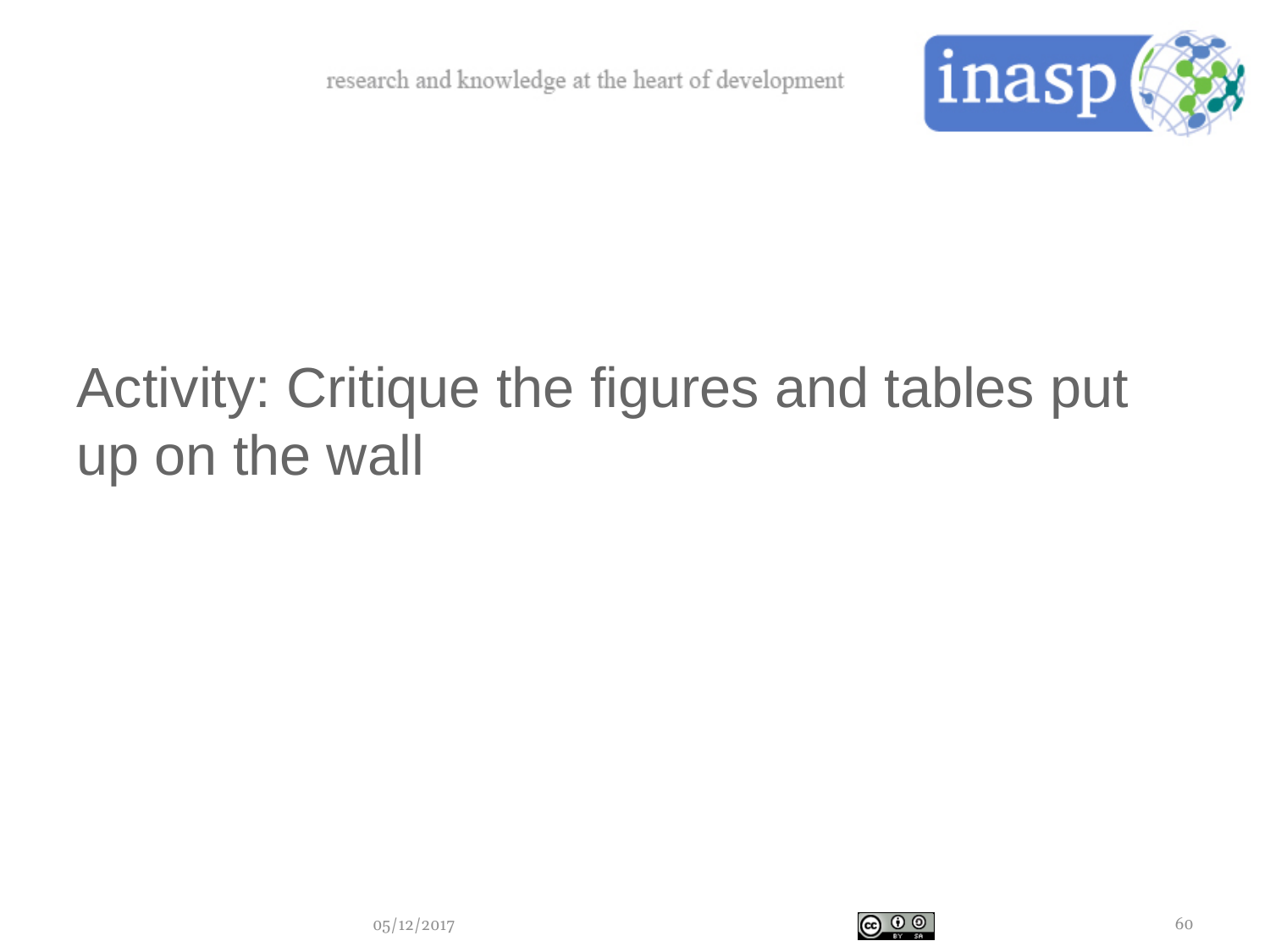

#

Activity: Critique the figures and tables put up on the wall
05/12/2017

60